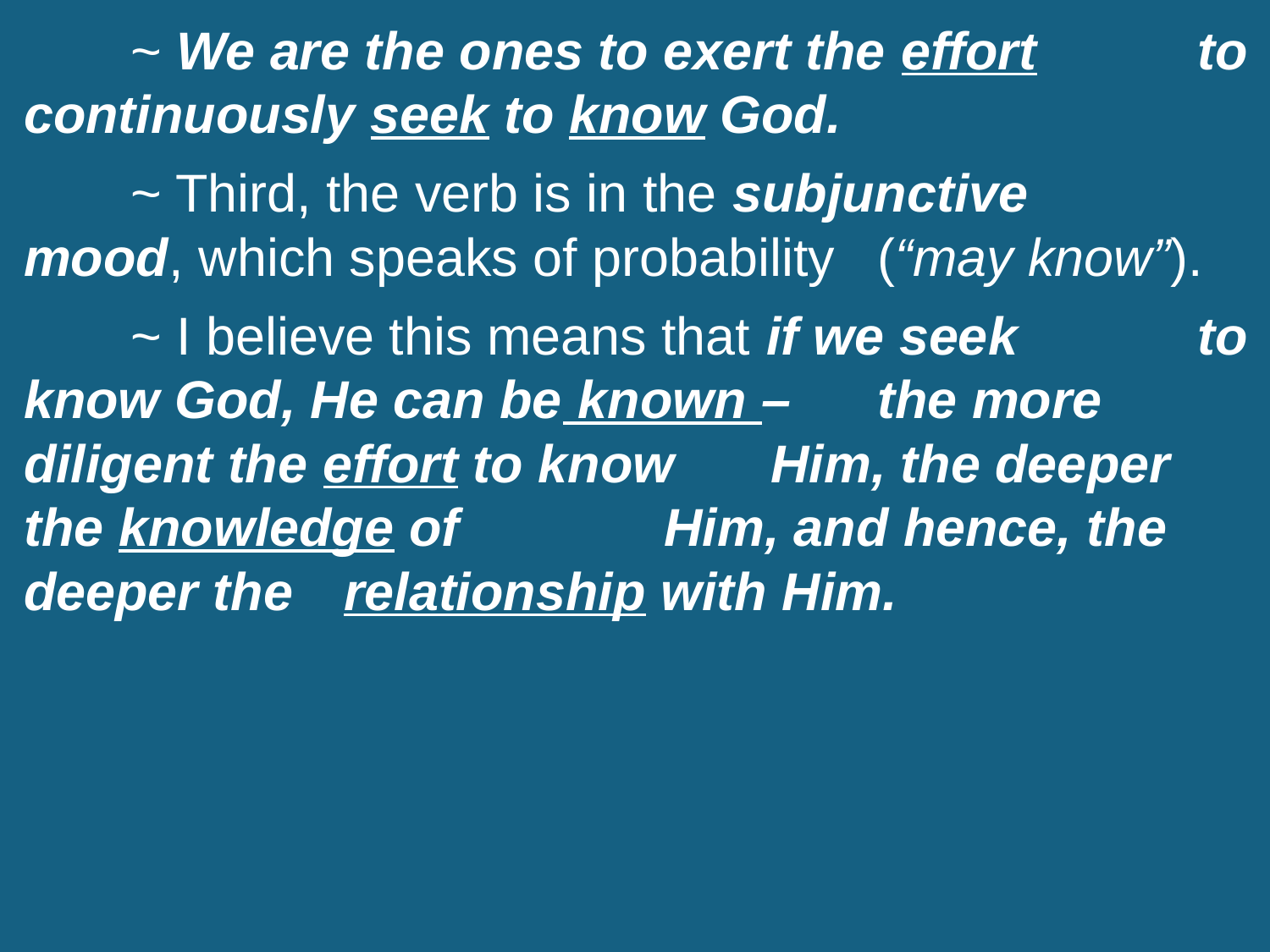

~ We are the ones to exert the effort 					to continuously seek to know God.
		~ Third, the verb is in the subjunctive 					mood, which speaks of probability 						(“may know”).
			~ I believe this means that if we seek 							to know God, He can be known – 							the more diligent the effort to know 							Him, the deeper the knowledge of 							Him, and hence, the deeper the 								relationship with Him.